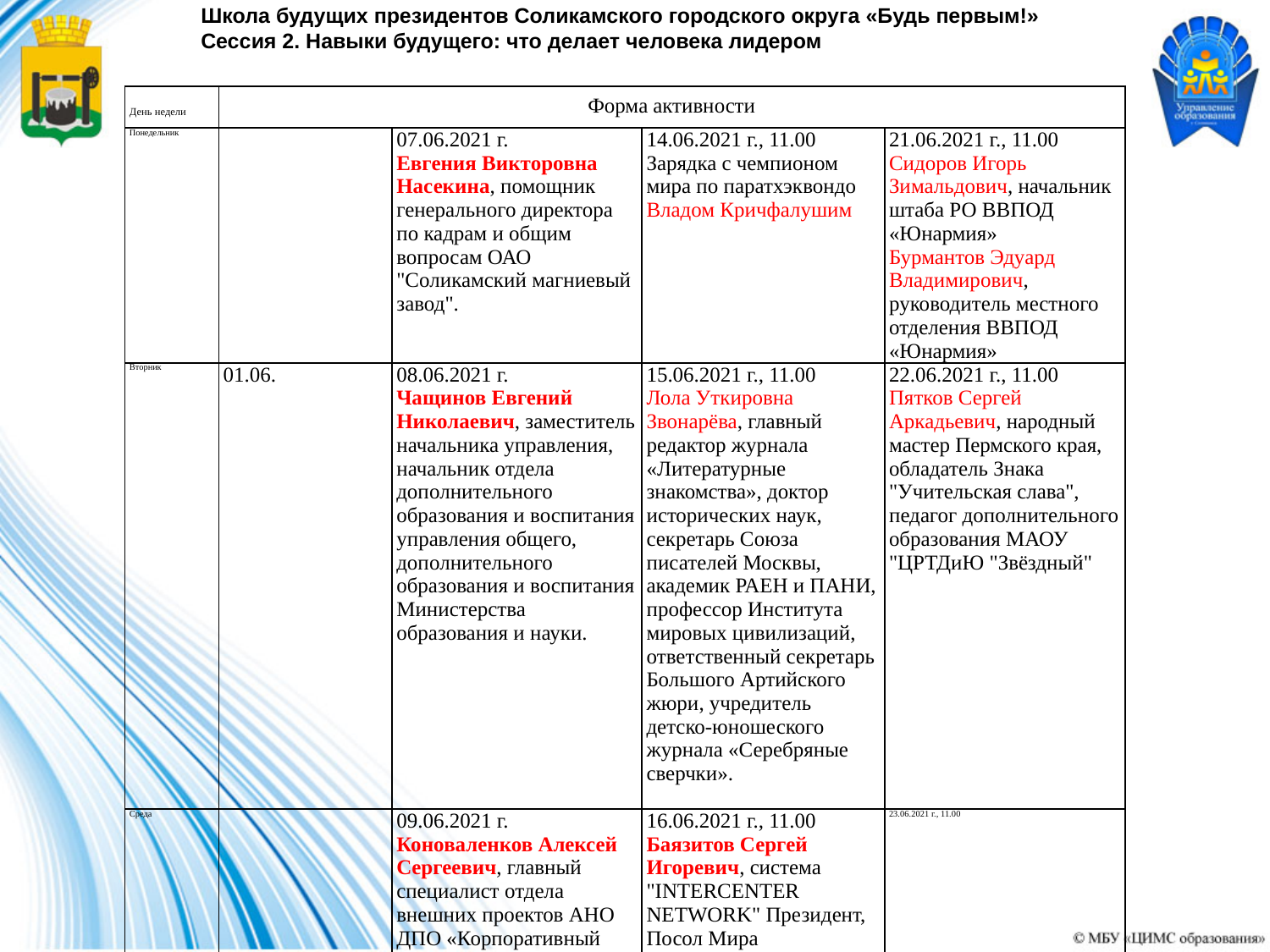

Школа будущих президентов Соликамского городского округа «Будь первым!»
Сессия 2. Навыки будущего: что делает человека лидером

| День недели | Форма активности |  |  |  |
| --- | --- | --- | --- | --- |
| Понедельник |  | 07.06.2021 г. Евгения Викторовна Насекина, помощник генерального директора по кадрам и общим вопросам ОАО "Соликамский магниевый завод". | 14.06.2021 г., 11.00 Зарядка с чемпионом мира по паратхэквондо Владом Кричфалушим | 21.06.2021 г., 11.00 Сидоров Игорь Зимальдович, начальник штаба РО ВВПОД «Юнармия» Бурмантов Эдуард Владимирович, руководитель местного отделения ВВПОД «Юнармия» |
| Вторник | 01.06. | 08.06.2021 г. Чащинов Евгений Николаевич, заместитель начальника управления, начальник отдела дополнительного образования и воспитания управления общего, дополнительного образования и воспитания Министерства образования и науки. | 15.06.2021 г., 11.00 Лола Уткировна Звонарёва, главный редактор журнала «Литературные знакомства», доктор исторических наук, секретарь Союза писателей Москвы, академик РАЕН и ПАНИ, профессор Института мировых цивилизаций, ответственный секретарь Большого Артийского жюри, учредитель детско-юношеского журнала «Серебряные сверчки». | 22.06.2021 г., 11.00 Пятков Сергей Аркадьевич, народный мастер Пермского края, обладатель Знака "Учительская слава", педагог дополнительного образования МАОУ "ЦРТДиЮ "Звёздный" |
| Среда |  | 09.06.2021 г. Коноваленков Алексей Сергеевич, главный специалист отдела внешних проектов АНО ДПО «Корпоративный университет Сбербанка», Магистр международного менеджмента и бизнеса по программе Глобального альянса в области образования по менеджменту CEMS, выпускник Высшей школы менеджмента СПбГУ, университетского колледжа Дублина, высшей школы бизнеса им. М. Смерфита в Ирландии, школы экономики университета им. А.Алто в Финляндии, г. Москва. Кросскультурная коммуникация | 16.06.2021 г., 11.00 Баязитов Сергей Игоревич, система "INTERCENTER NETWORK" Президент, Посол Мира Юрманов Юрий Анатольевич – руководитель общественной организации «Поколение уверенного будущего», боевой офицер. | 23.06.2021 г., 11.00 |
| Четверг | 03.06.2021 г. Представители администрации Соликамского городского округа (по согласованию) | 10.06.2021 г. | 17.06.2021 г., 11.00 | 24.06.2021 г., 11.00- Голованов Виктор Петрович, д.п.н., профессор, главный научный сотрудник ФГБНУ Институт изучения детства, семьи и воспитания Российской академии образования», г.Москва |
| Пятница | 04.06.2021 г. Борщук Александр - преподаватель высшей квалификационной категории , член редакционной коллегии РДШ, Почётный работник сферы образования, старший научный сотрудник отдела воспитания и социализации Института развития образования. | 11.06.2021 г., 11.00 Пельц Вальтер Рейнгольдович, председатель депутатской комиссии по местному самоуправлению, регламенту и депутатской этике, депутат Думы Соликамского городского округа. День России. | 18.06.2021 г., 11.00 Тетерский Сергей Владимирович, почётный президент и основатель общероссийской детско-молодёжной общественной организации ДИМСИ, доктор педагогических наук, профессор. | 25.06.2021 г., 11.00 Фришман Ирина Игоревна, директор научно - практического центра Международного Союза детских общественных объединений Союз пионерских организаций - Федерация детских организаций СПО-ФДО, главный научный сотрудник Института изучения Детства, семьи и воспитания РАО, доктор педагогических наук. |
| 22. 06. 2021 | Акция "Свеча ПАМЯТИ". Встреча с представителями общественных организаций ветеранов Великой Отечественной войны, Фонда Мира и детско-молодёжных организаций). МАОУ "ЦРТДиЮ" – Трансляция и обсуждение спектакля «А зори здесь тихие» - победителя краевого конкурса |  |  |  |
| 29 - 30. 2021 | Фестиваль открытых занятий победителей муниципального конкурса "Учитель года - 2021" |  |  |  |